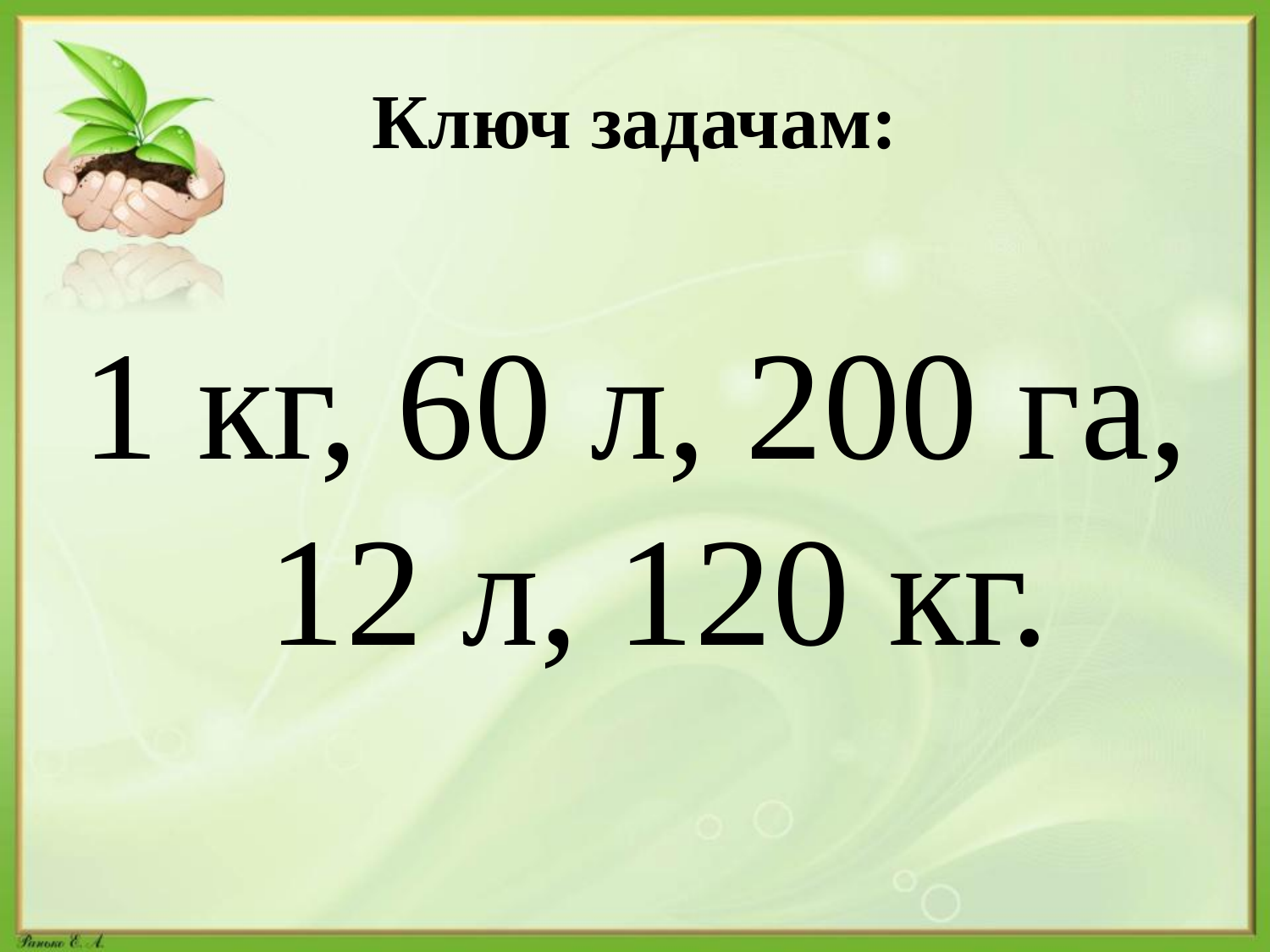

# Ключ задачам:
1 кг, 60 л, 200 га, 12 л, 120 кг.